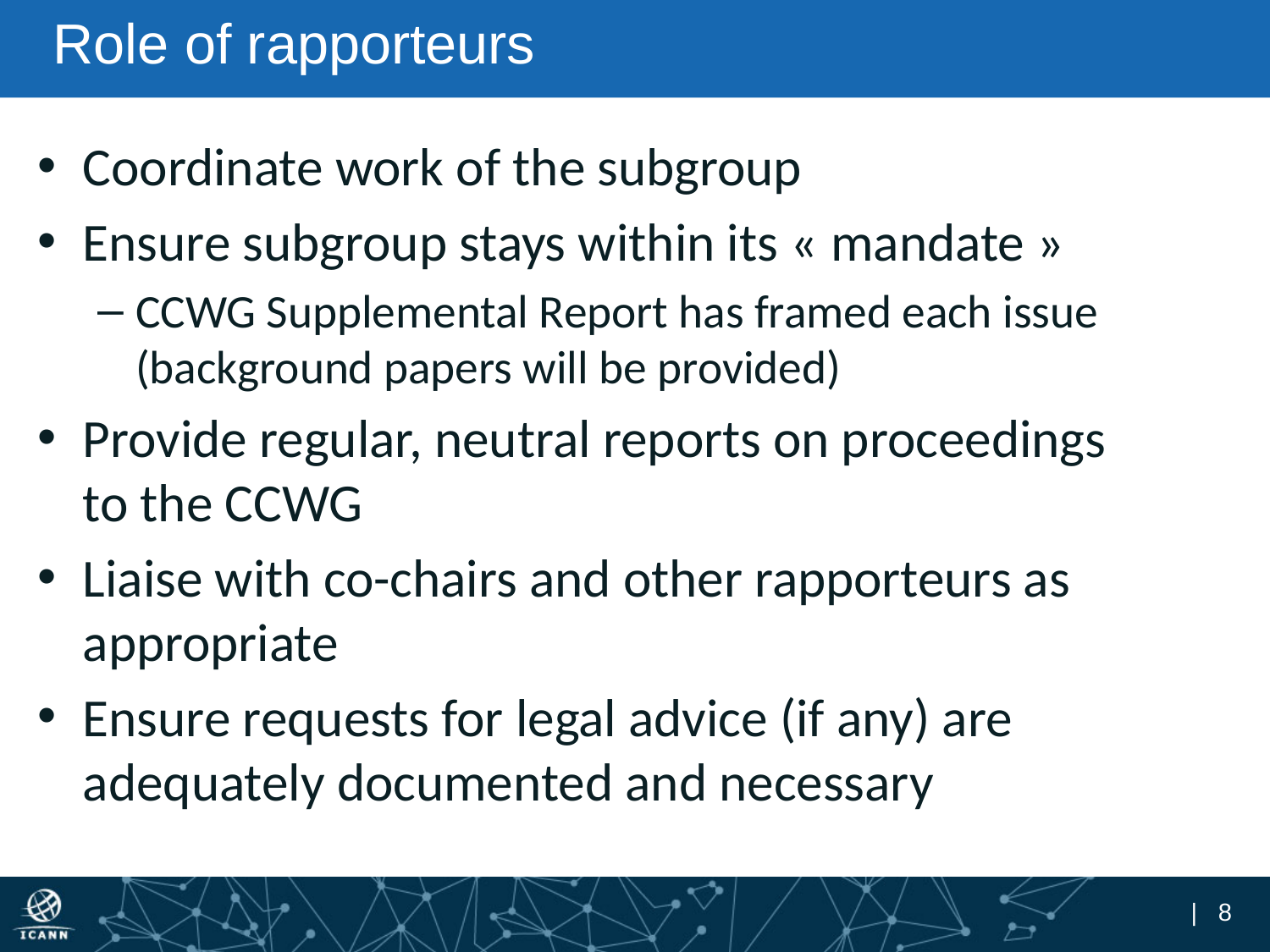

# Role of rapporteurs
Coordinate work of the subgroup
Ensure subgroup stays within its « mandate »
CCWG Supplemental Report has framed each issue (background papers will be provided)
Provide regular, neutral reports on proceedings to the CCWG
Liaise with co-chairs and other rapporteurs as appropriate
Ensure requests for legal advice (if any) are adequately documented and necessary